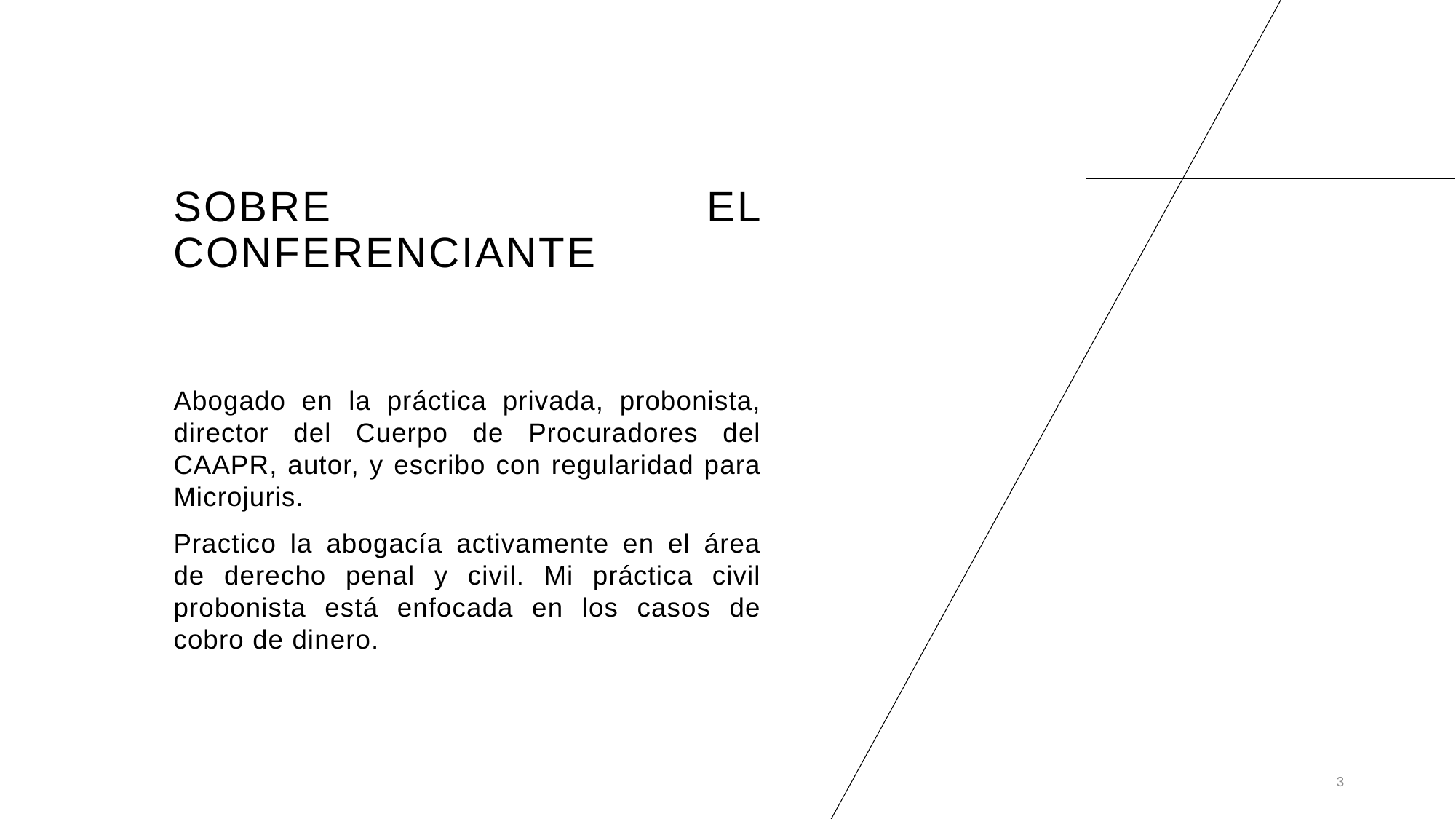

# sobre el conferenciante
Abogado en la práctica privada, probonista, director del Cuerpo de Procuradores del CAAPR, autor, y escribo con regularidad para Microjuris.
Practico la abogacía activamente en el área de derecho penal y civil. Mi práctica civil probonista está enfocada en los casos de cobro de dinero.

3